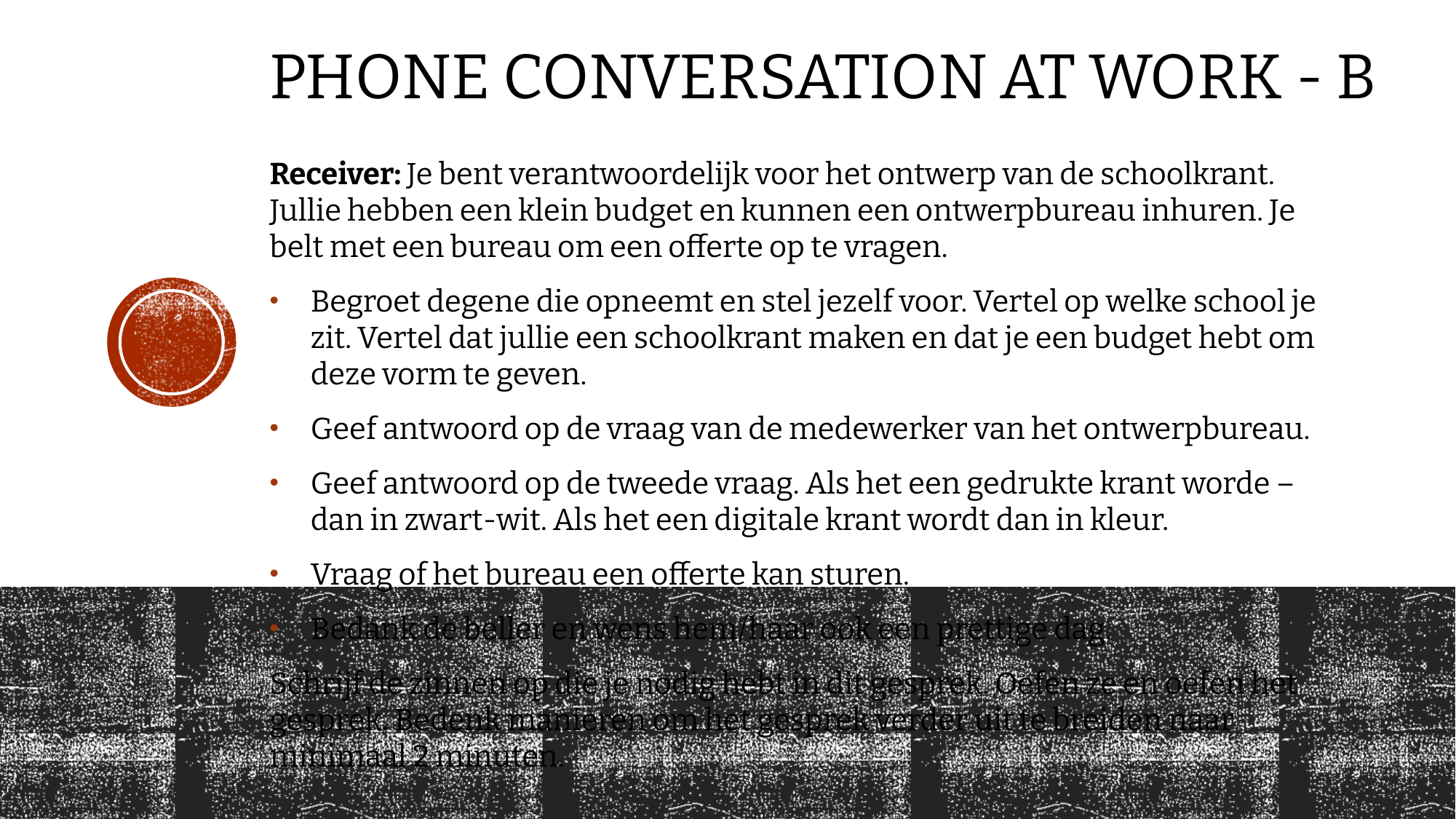

# Phone conversation at work - b
Receiver: Je bent verantwoordelijk voor het ontwerp van de schoolkrant. Jullie hebben een klein budget en kunnen een ontwerpbureau inhuren. Je belt met een bureau om een offerte op te vragen.
Begroet degene die opneemt en stel jezelf voor. Vertel op welke school je zit. Vertel dat jullie een schoolkrant maken en dat je een budget hebt om deze vorm te geven.
Geef antwoord op de vraag van de medewerker van het ontwerpbureau.
Geef antwoord op de tweede vraag. Als het een gedrukte krant worde – dan in zwart-wit. Als het een digitale krant wordt dan in kleur.
Vraag of het bureau een offerte kan sturen.
Bedank de beller en wens hem/haar ook een prettige dag.
Schrijf de zinnen op die je nodig hebt in dit gesprek. Oefen ze en oefen het gesprek. Bedenk manieren om het gesprek verder uit te breiden naar minimaal 2 minuten.